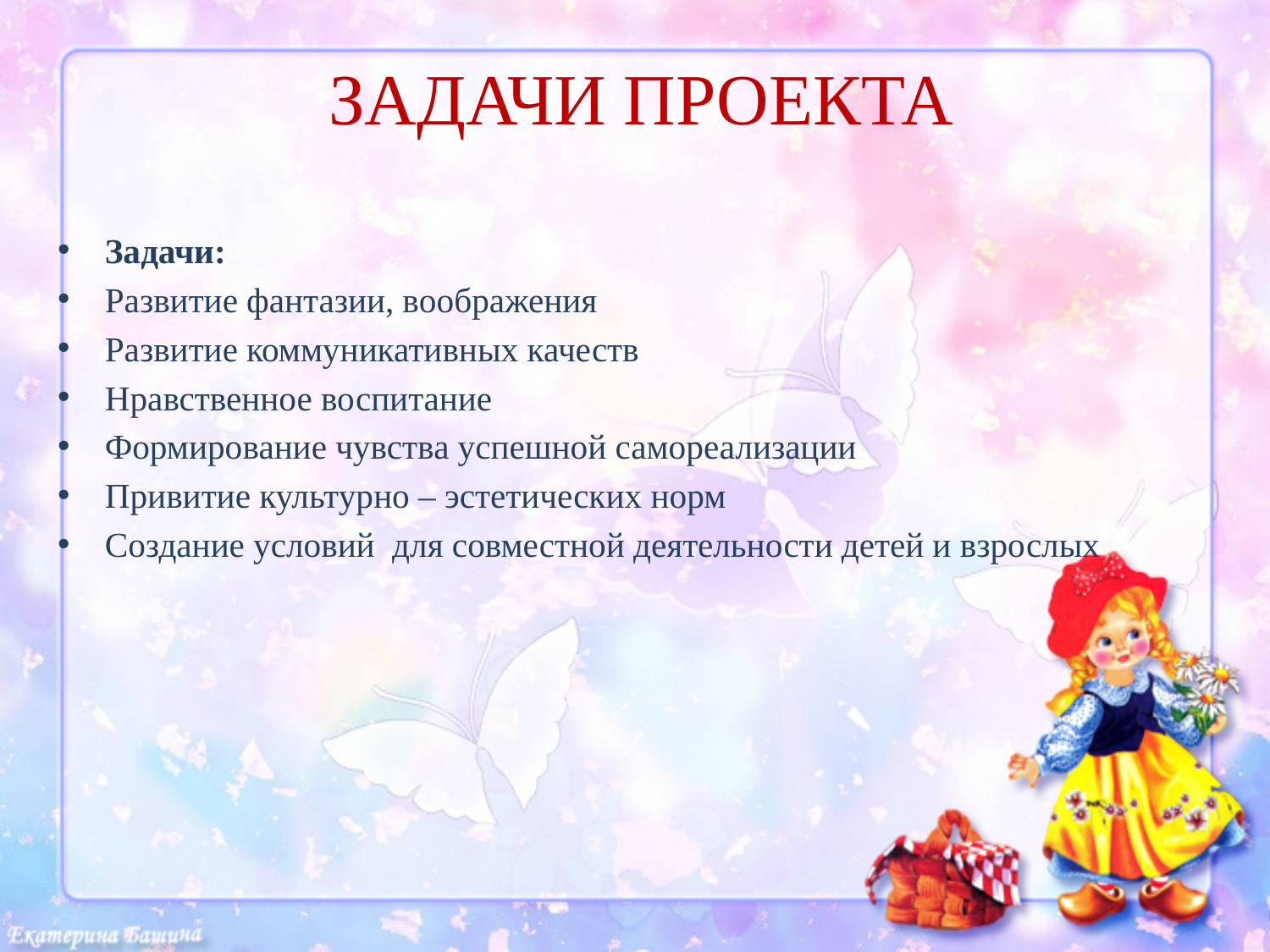

# ЗАДАЧИ ПРОЕКТА
Задачи:
Развитие фантазии, воображения
Развитие коммуникативных качеств
Нравственное воспитание
Формирование чувства успешной самореализации
Привитие культурно – эстетических норм
Создание условий  для совместной деятельности детей и взрослых